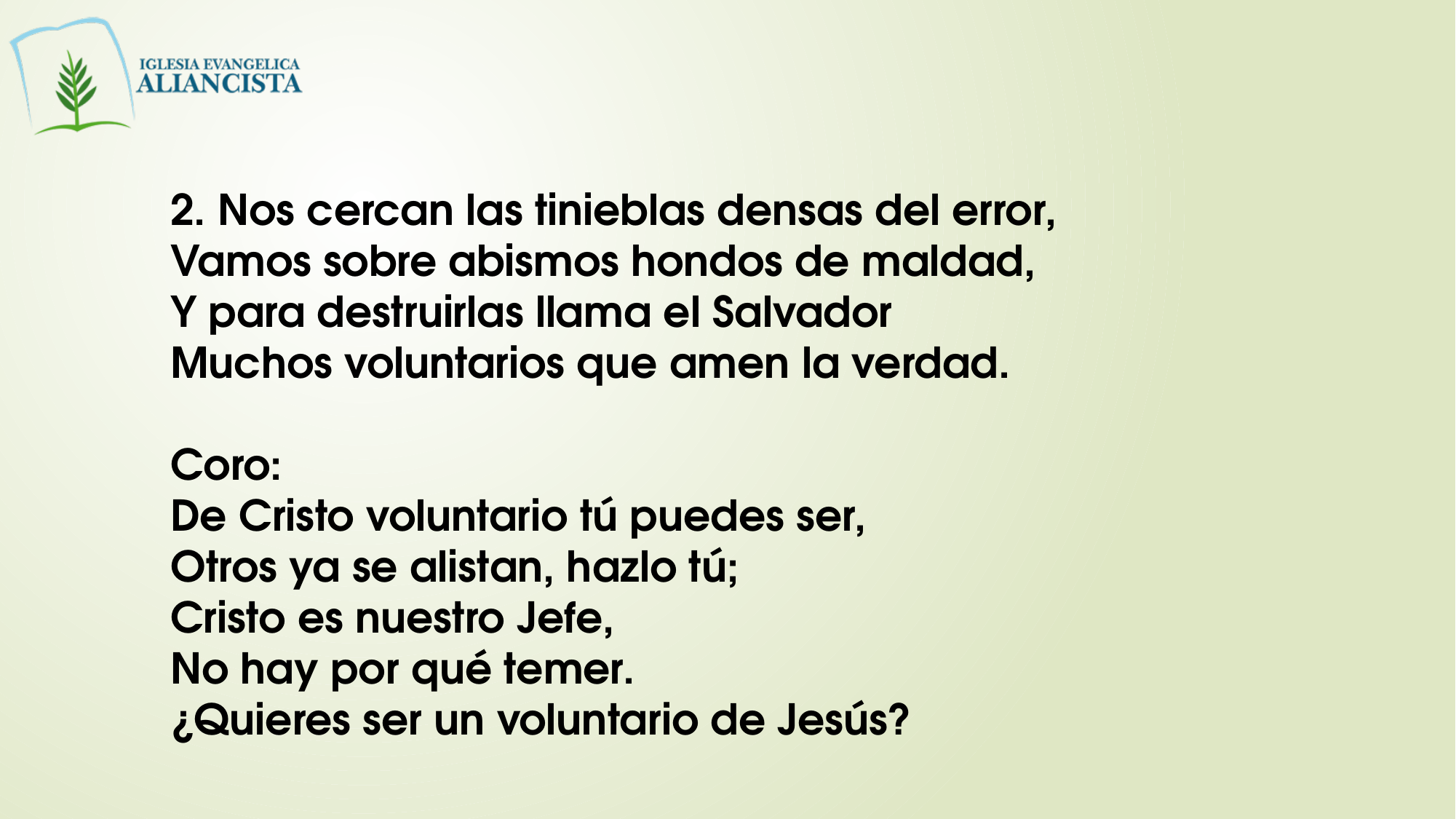

2. Nos cercan las tinieblas densas del error,
Vamos sobre abismos hondos de maldad,
Y para destruirlas llama el Salvador
Muchos voluntarios que amen la verdad.

Coro:
De Cristo voluntario tú puedes ser,
Otros ya se alistan, hazlo tú;
Cristo es nuestro Jefe,
No hay por qué temer.
¿Quieres ser un voluntario de Jesús?